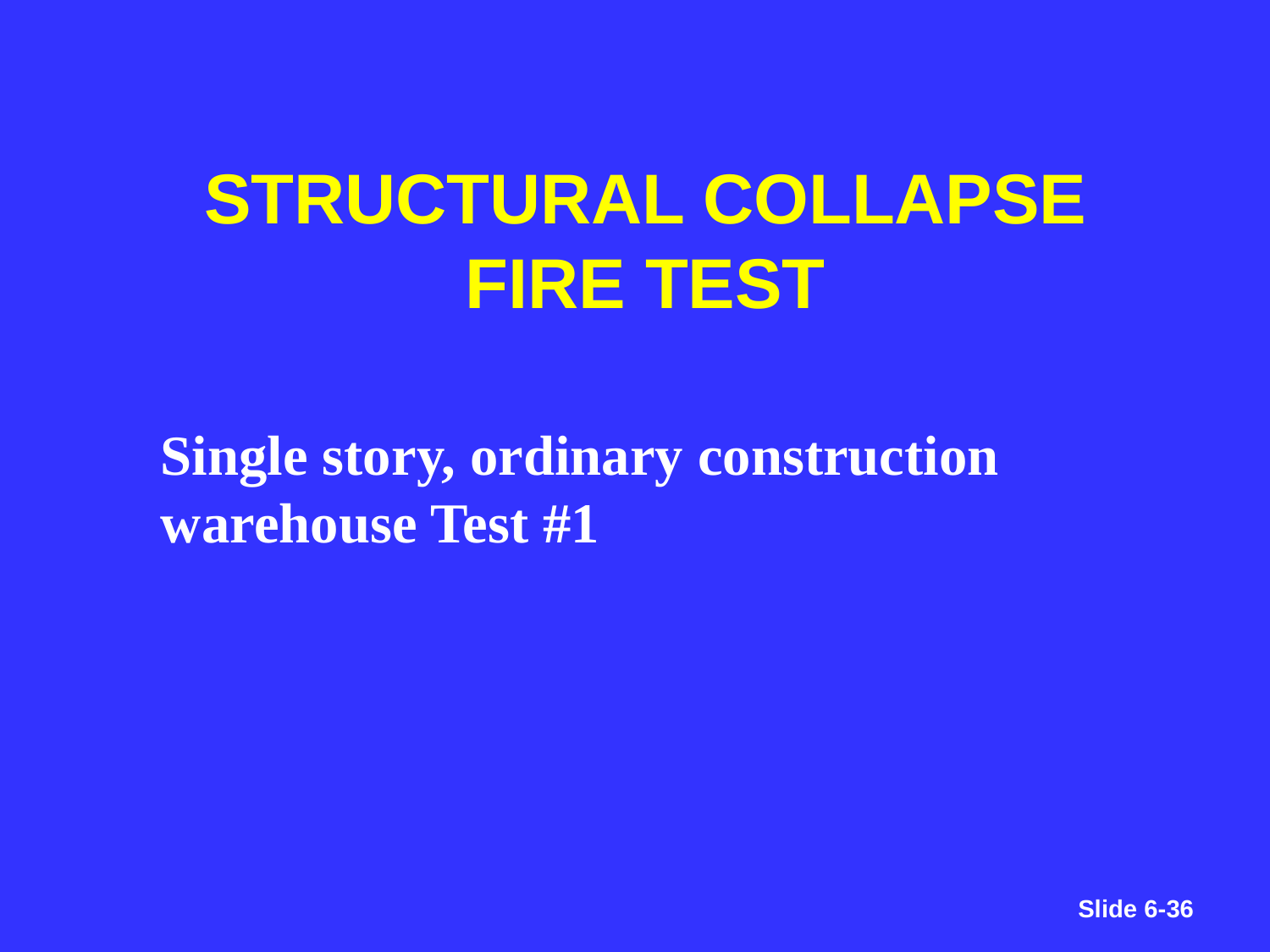

# STRUCTURAL COLLAPSE FIRE TEST
Single story, ordinary construction  warehouse Test #1
Slide 6-36